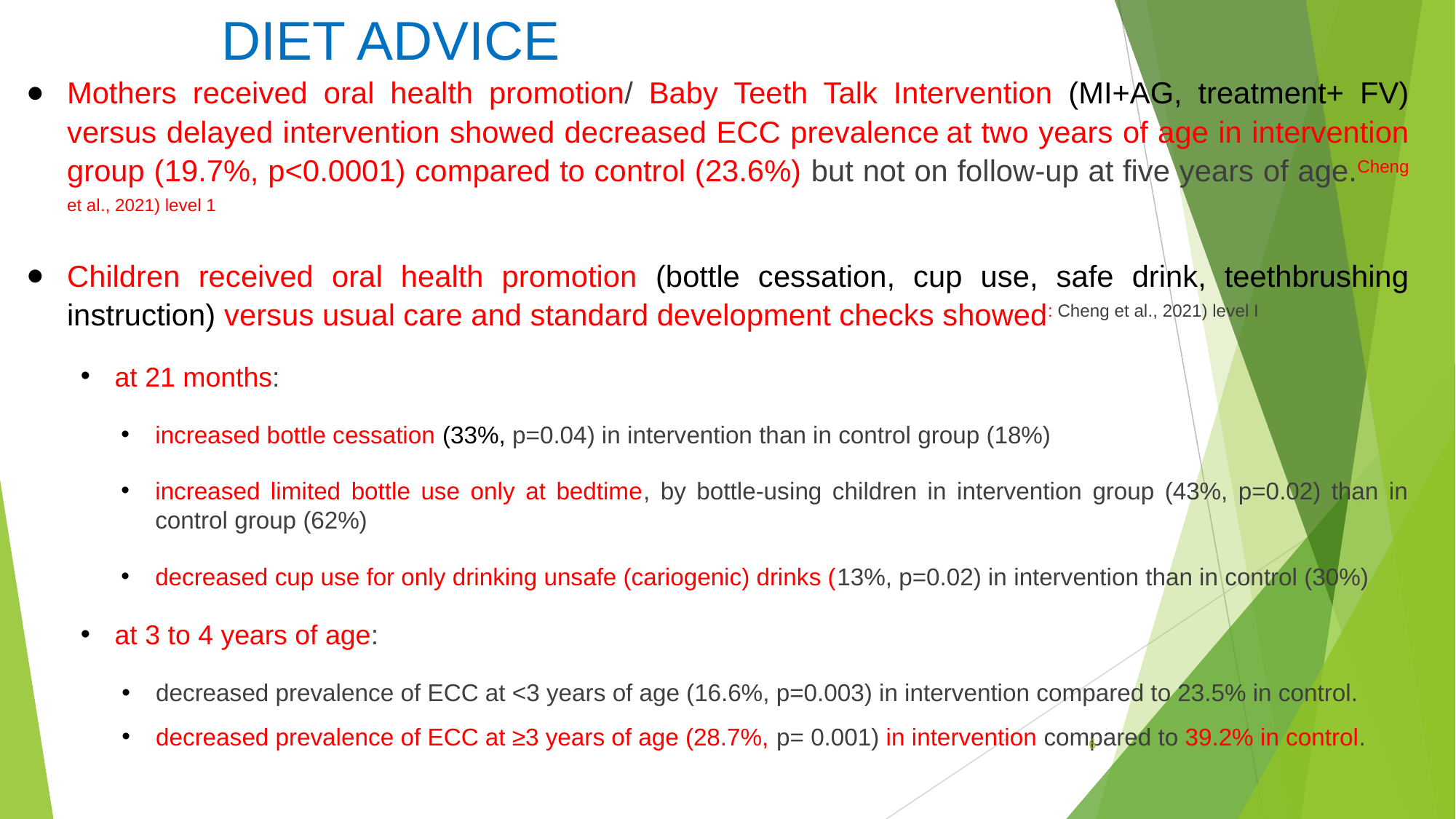

# DIET ADVICE
Mothers received oral health promotion/ Baby Teeth Talk Intervention (MI+AG, treatment+ FV) versus delayed intervention showed decreased ECC prevalence at two years of age in intervention group (19.7%, p<0.0001) compared to control (23.6%) but not on follow-up at five years of age.Cheng et al., 2021) level 1
Children received oral health promotion (bottle cessation, cup use, safe drink, teethbrushing instruction) versus usual care and standard development checks showed: Cheng et al., 2021) level I
at 21 months:
increased bottle cessation (33%, p=0.04) in intervention than in control group (18%)
increased limited bottle use only at bedtime, by bottle-using children in intervention group (43%, p=0.02) than in control group (62%)
decreased cup use for only drinking unsafe (cariogenic) drinks (13%, p=0.02) in intervention than in control (30%)
at 3 to 4 years of age:
decreased prevalence of ECC at <3 years of age (16.6%, p=0.003) in intervention compared to 23.5% in control.
decreased prevalence of ECC at ≥3 years of age (28.7%, p= 0.001) in intervention compared to 39.2% in control.

6